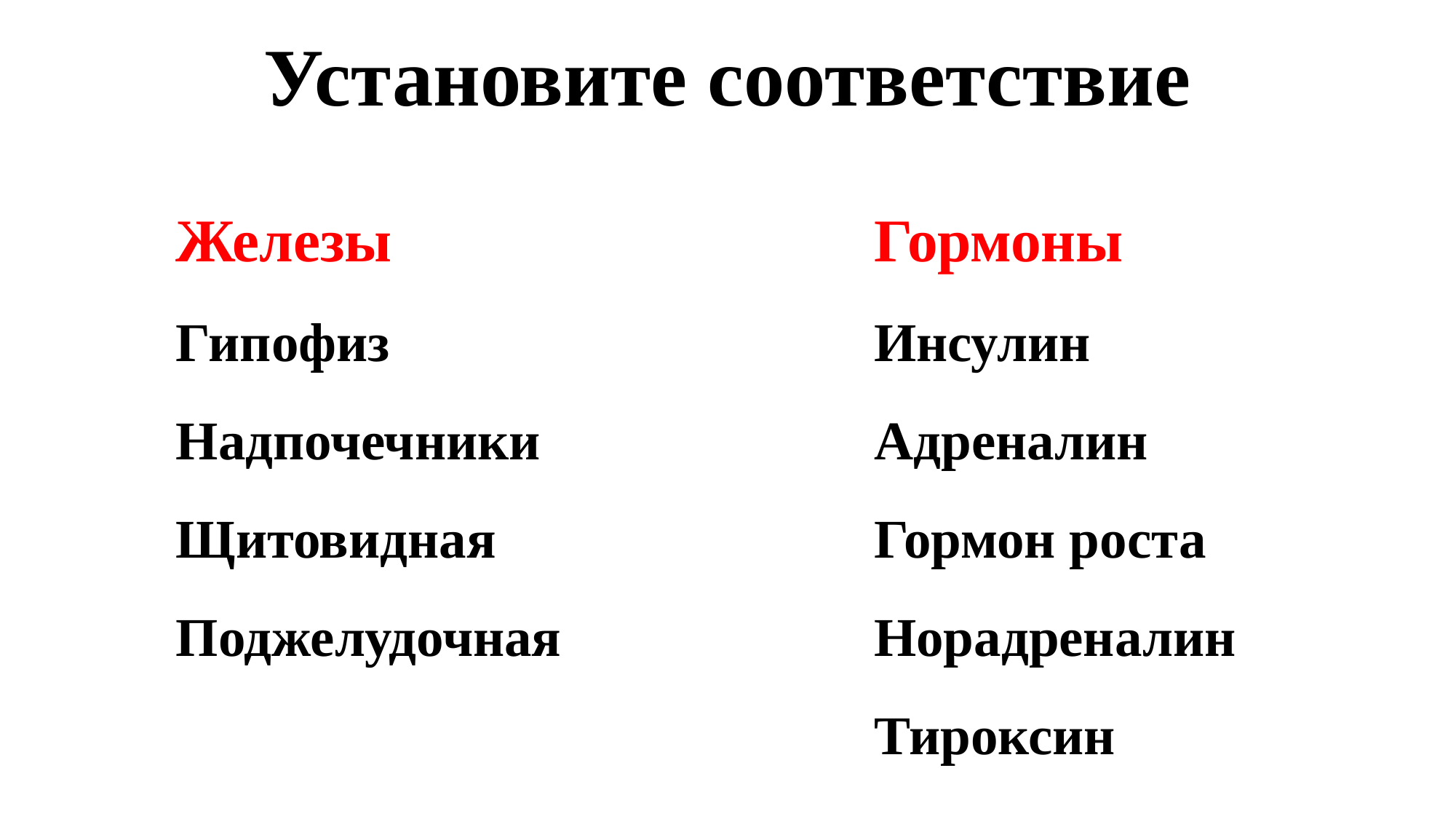

# Установите соответствие
Железы
Гипофиз
Надпочечники
Щитовидная
Поджелудочная

Гормоны
Инсулин
Адреналин
Гормон роста
Норадреналин
Тироксин